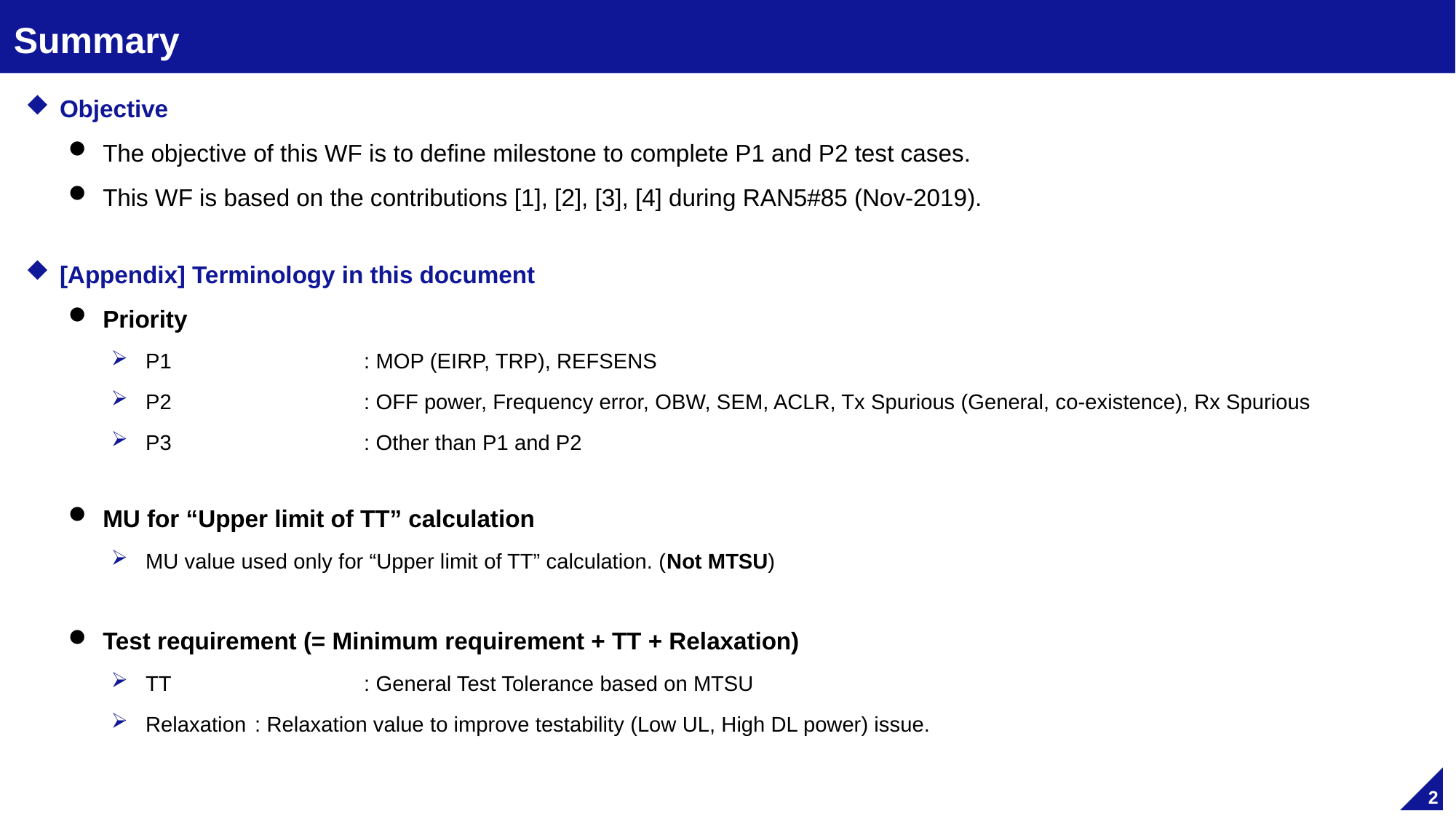

# Summary
Objective
The objective of this WF is to define milestone to complete P1 and P2 test cases.
This WF is based on the contributions [1], [2], [3], [4] during RAN5#85 (Nov-2019).

[Appendix] Terminology in this document
Priority
P1		: MOP (EIRP, TRP), REFSENS
P2		: OFF power, Frequency error, OBW, SEM, ACLR, Tx Spurious (General, co-existence), Rx Spurious
P3		: Other than P1 and P2

MU for “Upper limit of TT” calculation
MU value used only for “Upper limit of TT” calculation. (Not MTSU)

Test requirement (= Minimum requirement + TT + Relaxation)
TT		: General Test Tolerance based on MTSU
Relaxation	: Relaxation value to improve testability (Low UL, High DL power) issue.
2